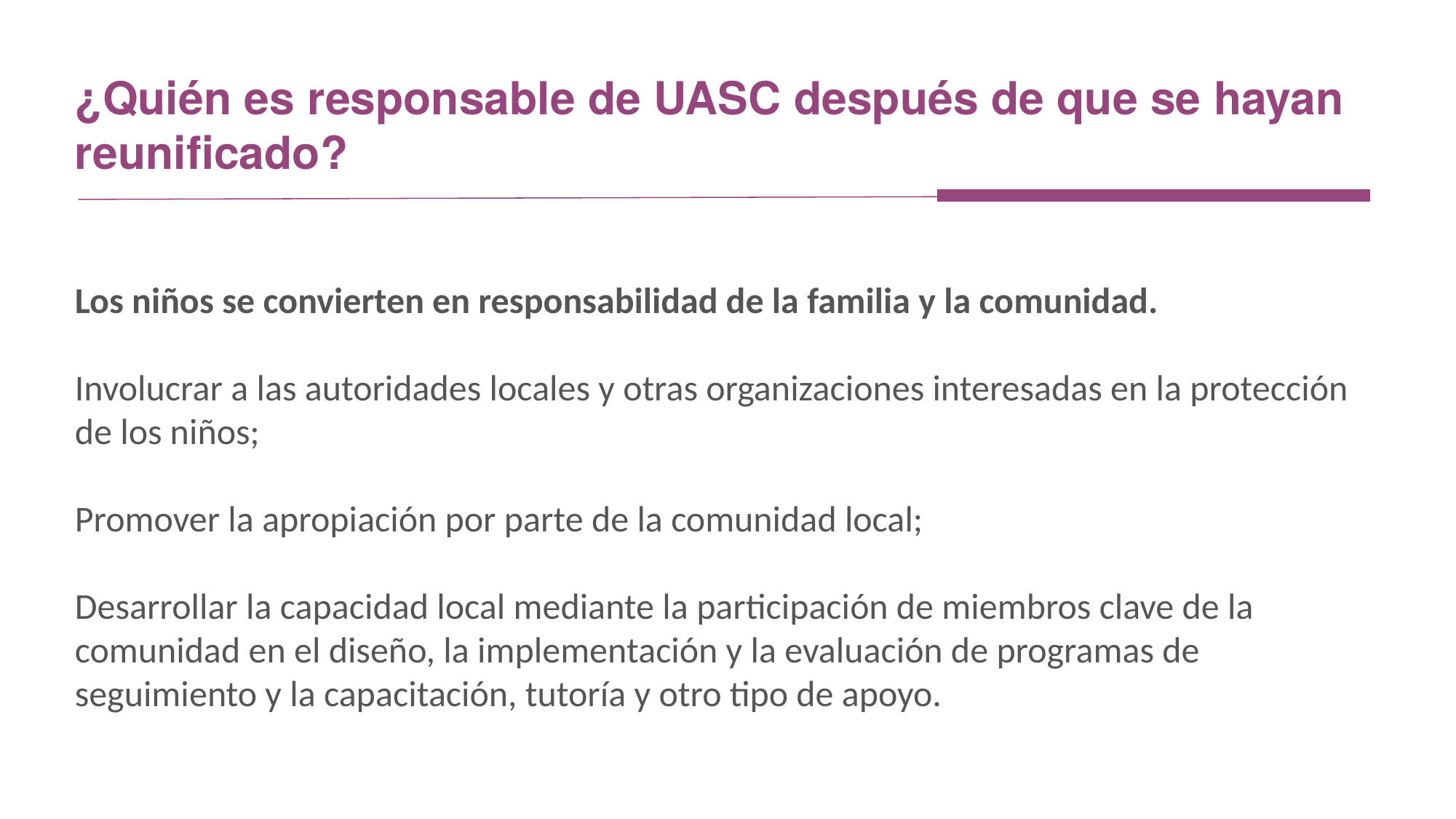

¿Quién es responsable de UASC después de que se hayan reunificado?

Los niños se convierten en responsabilidad de la familia y la comunidad.

Involucrar a las autoridades locales y otras organizaciones interesadas en la protección de los niños;

Promover la apropiación por parte de la comunidad local;

Desarrollar la capacidad local mediante la participación de miembros clave de la comunidad en el diseño, la implementación y la evaluación de programas de seguimiento y la capacitación, tutoría y otro tipo de apoyo.